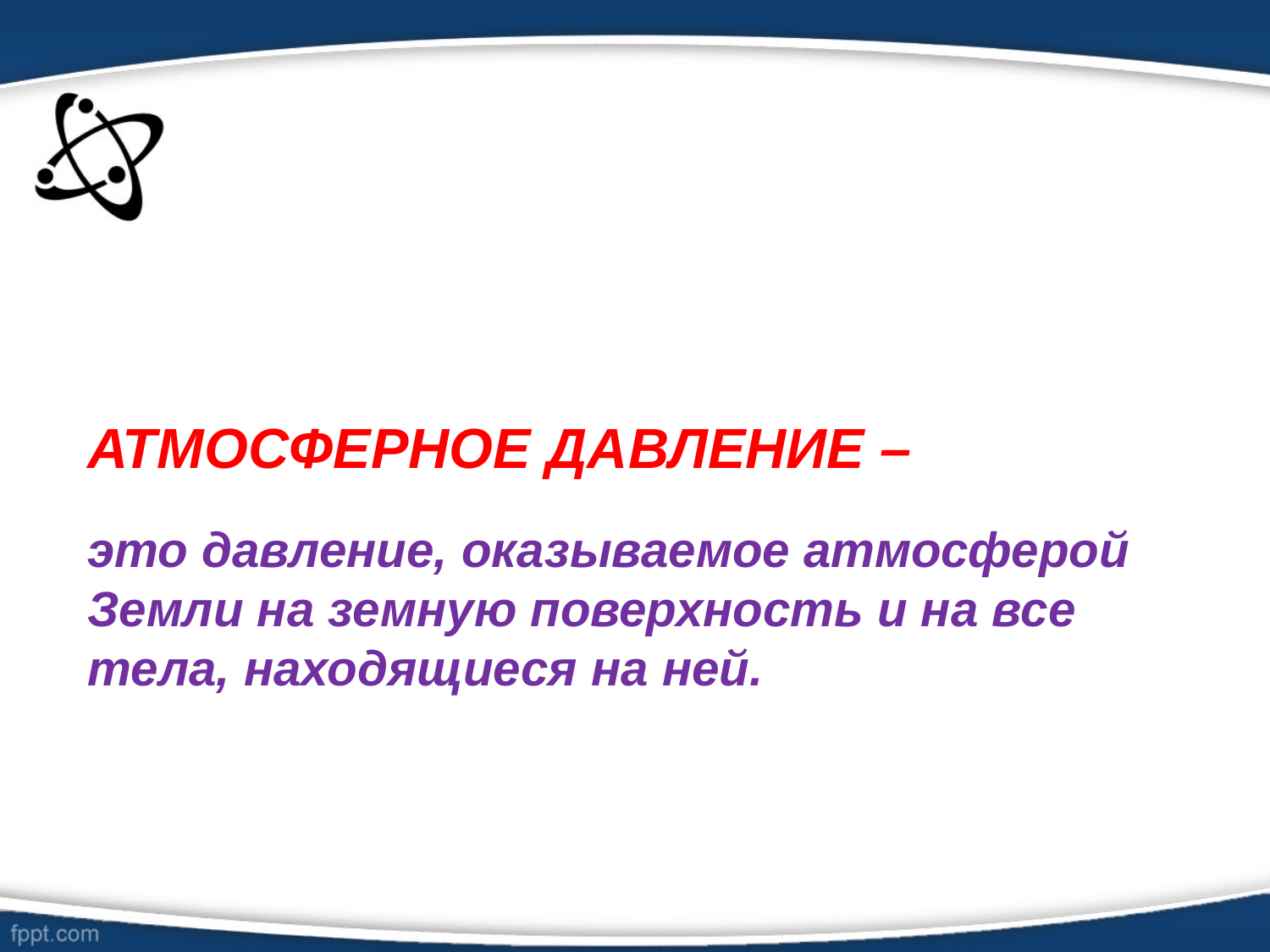

АТМОСФЕРНОЕ ДАВЛЕНИЕ –

это давление, оказываемое атмосферой Земли на земную поверхность и на все тела, находящиеся на ней.